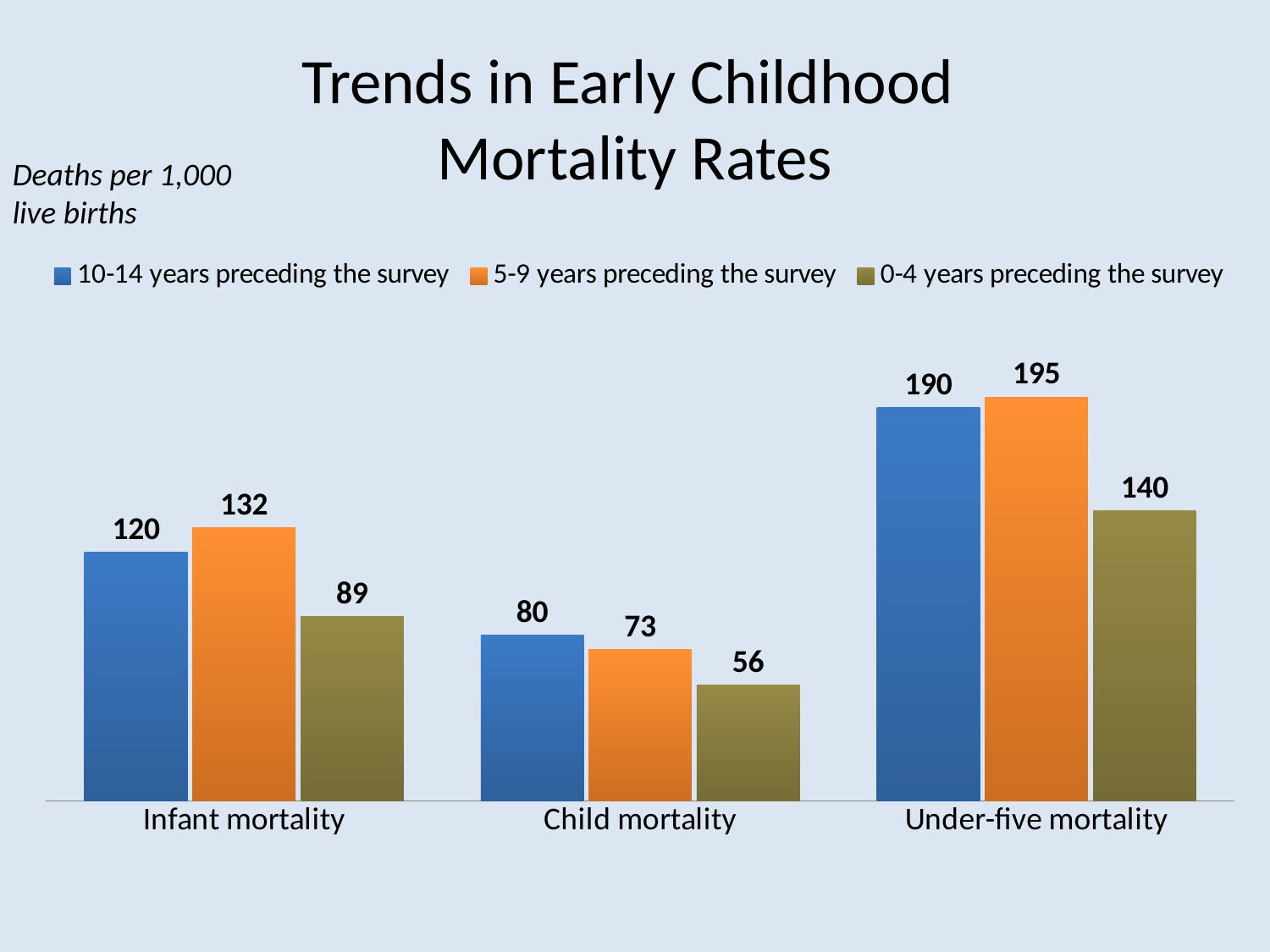

# Trends in Early Childhood Mortality Rates
Deaths per 1,000 live births

### Chart

| Category | 10-14 years preceding the survey | 5-9 years preceding the survey | 0-4 years preceding the survey |
|---|---|---|---|
| Infant mortality | 120.0 | 132.0 | 89.0 |
| Child mortality | 80.0 | 73.0 | 56.0 |
| Under-five mortality | 190.0 | 195.0 | 140.0 |